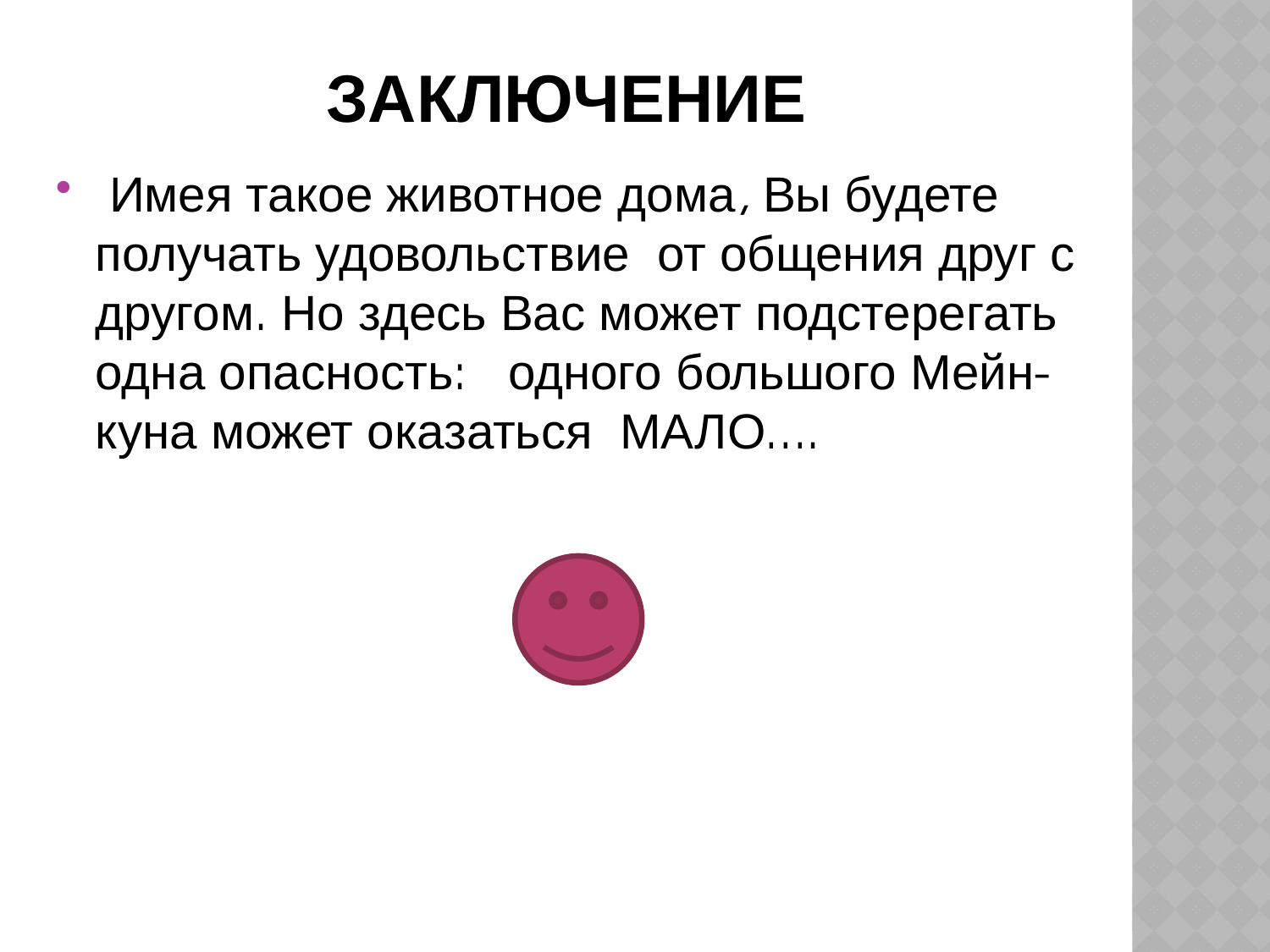

# Заключение
 Имея такое животное дома, Вы будете получать удовольствие  от общения друг с другом. Но здесь Вас может подстерегать одна опасность:   одного большого Мейн-куна может оказаться  МАЛО….